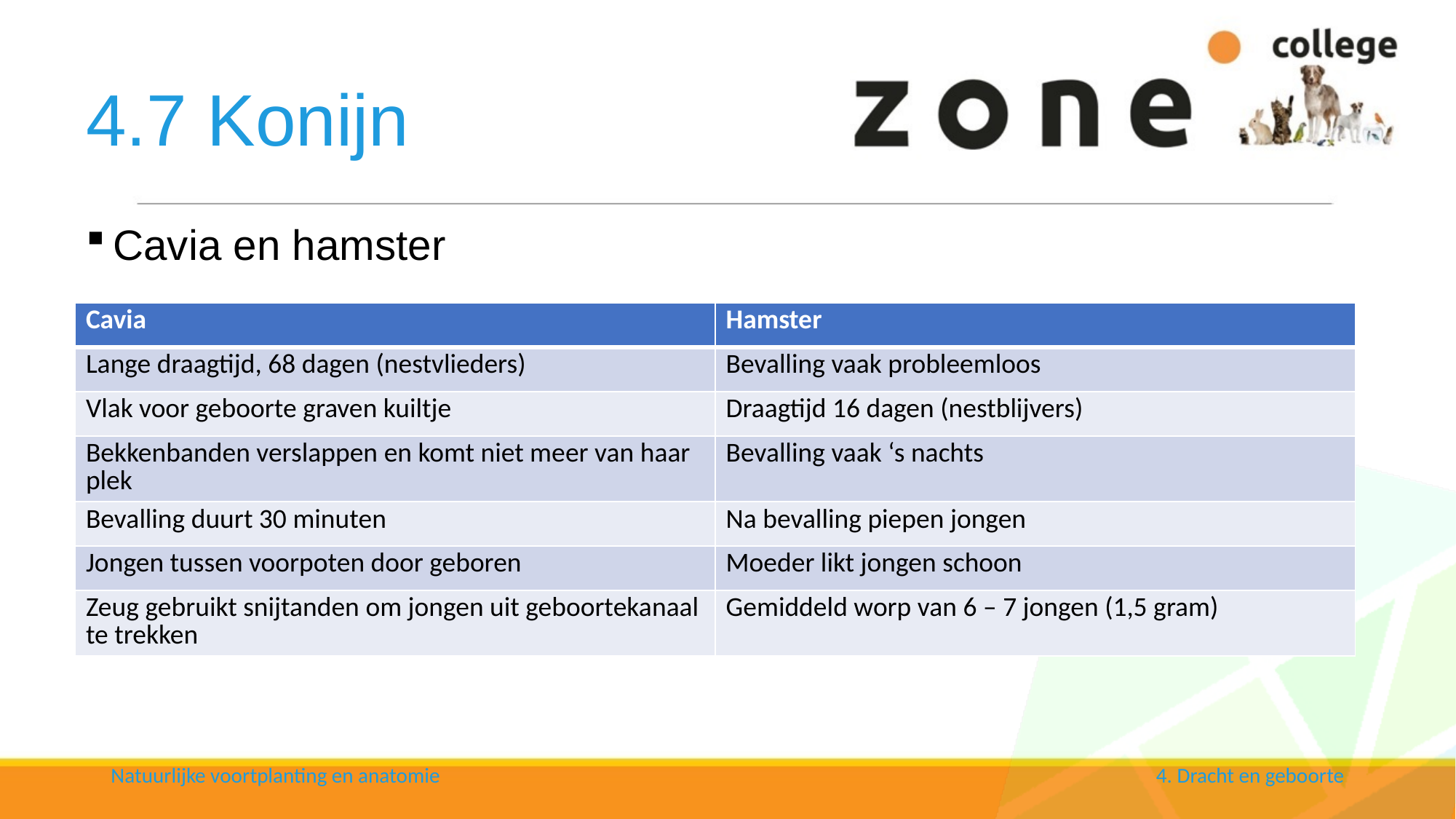

# 4.7 Konijn
Cavia en hamster

| Cavia | Hamster |
| --- | --- |
| Lange draagtijd, 68 dagen (nestvlieders) | Bevalling vaak probleemloos |
| Vlak voor geboorte graven kuiltje | Draagtijd 16 dagen (nestblijvers) |
| Bekkenbanden verslappen en komt niet meer van haar plek | Bevalling vaak ‘s nachts |
| Bevalling duurt 30 minuten | Na bevalling piepen jongen |
| Jongen tussen voorpoten door geboren | Moeder likt jongen schoon |
| Zeug gebruikt snijtanden om jongen uit geboortekanaal te trekken | Gemiddeld worp van 6 – 7 jongen (1,5 gram) |
Natuurlijke voortplanting en anatomie
4. Dracht en geboorte